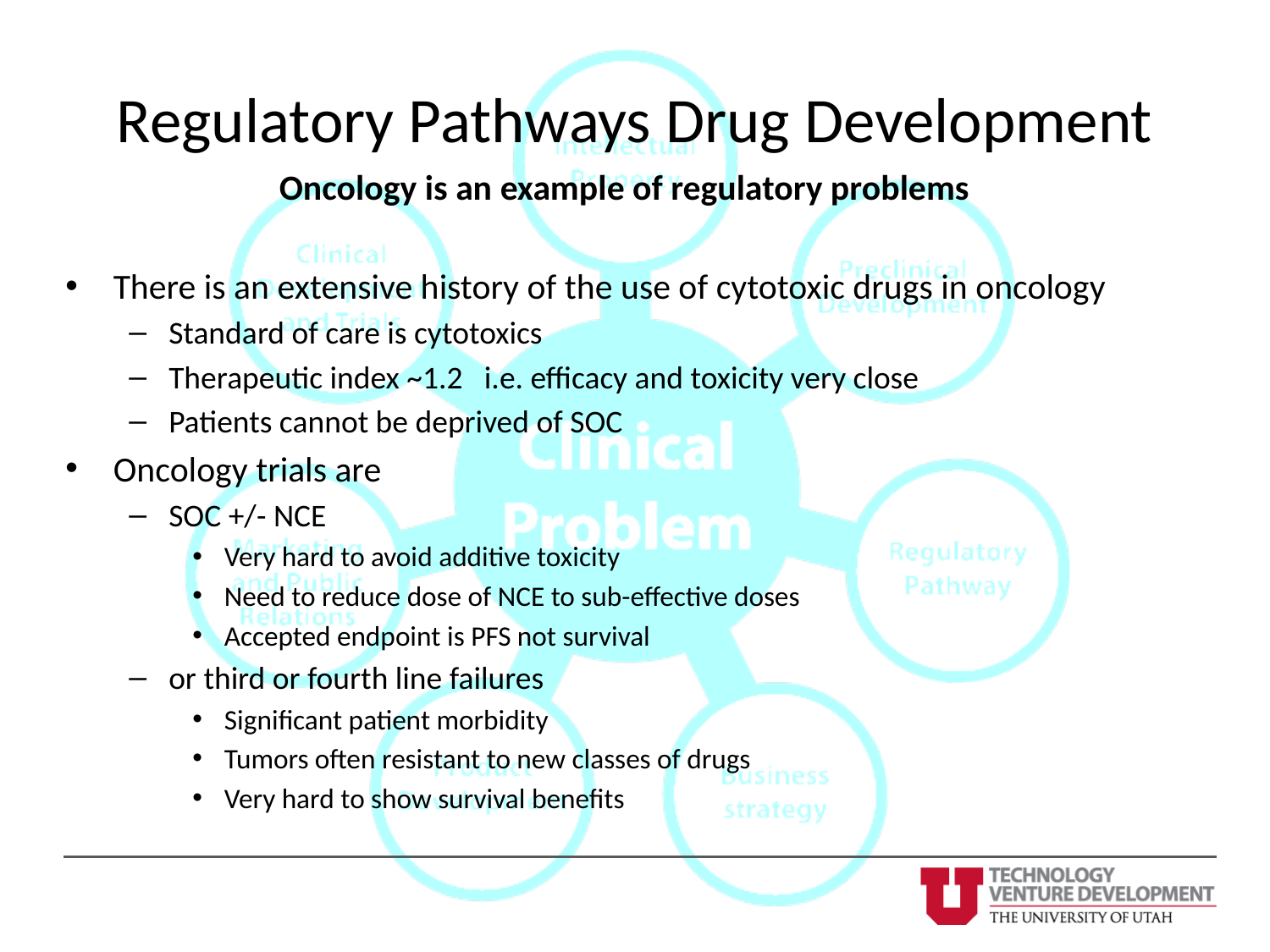

Regulatory Pathways Drug Development
Oncology is an example of regulatory problems

There is an extensive history of the use of cytotoxic drugs in oncology
Standard of care is cytotoxics
Therapeutic index ~1.2   i.e. efficacy and toxicity very close
Patients cannot be deprived of SOC
Oncology trials are
SOC +/- NCE
Very hard to avoid additive toxicity
Need to reduce dose of NCE to sub-effective doses
Accepted endpoint is PFS not survival
or third or fourth line failures
Significant patient morbidity
Tumors often resistant to new classes of drugs
Very hard to show survival benefits